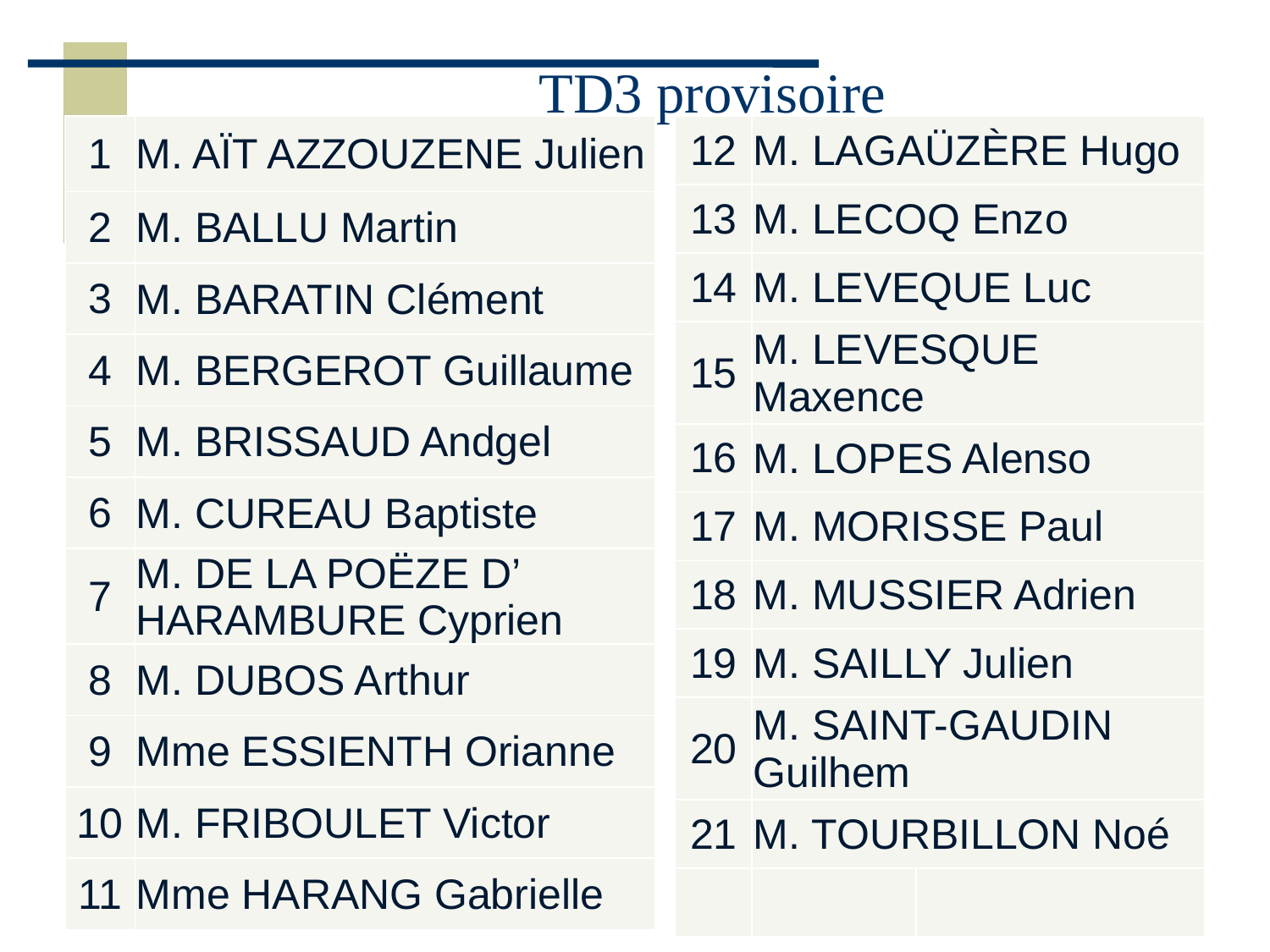

# TD3 provisoire
| 12 | M. LAGAÜZÈRE Hugo |  |
| --- | --- | --- |
| 13 | M. LECOQ Enzo |  |
| 14 | M. LEVEQUE Luc |  |
| 15 | M. LEVESQUE Maxence |  |
| 16 | M. LOPES Alenso |  |
| 17 | M. MORISSE Paul |  |
| 18 | M. MUSSIER Adrien |  |
| 19 | M. SAILLY Julien |  |
| 20 | M. SAINT-GAUDIN Guilhem |  |
| 21 | M. TOURBILLON Noé |  |
|  |  |  |
| 1 | M. AÏT AZZOUZENE Julien |
| --- | --- |
| 2 | M. BALLU Martin |
| 3 | M. BARATIN Clément |
| 4 | M. BERGEROT Guillaume |
| 5 | M. BRISSAUD Andgel |
| 6 | M. CUREAU Baptiste |
| 7 | M. DE LA POËZE D’ HARAMBURE Cyprien |
| 8 | M. DUBOS Arthur |
| 9 | Mme ESSIENTH Orianne |
| 10 | M. FRIBOULET Victor |
| 11 | Mme HARANG Gabrielle |